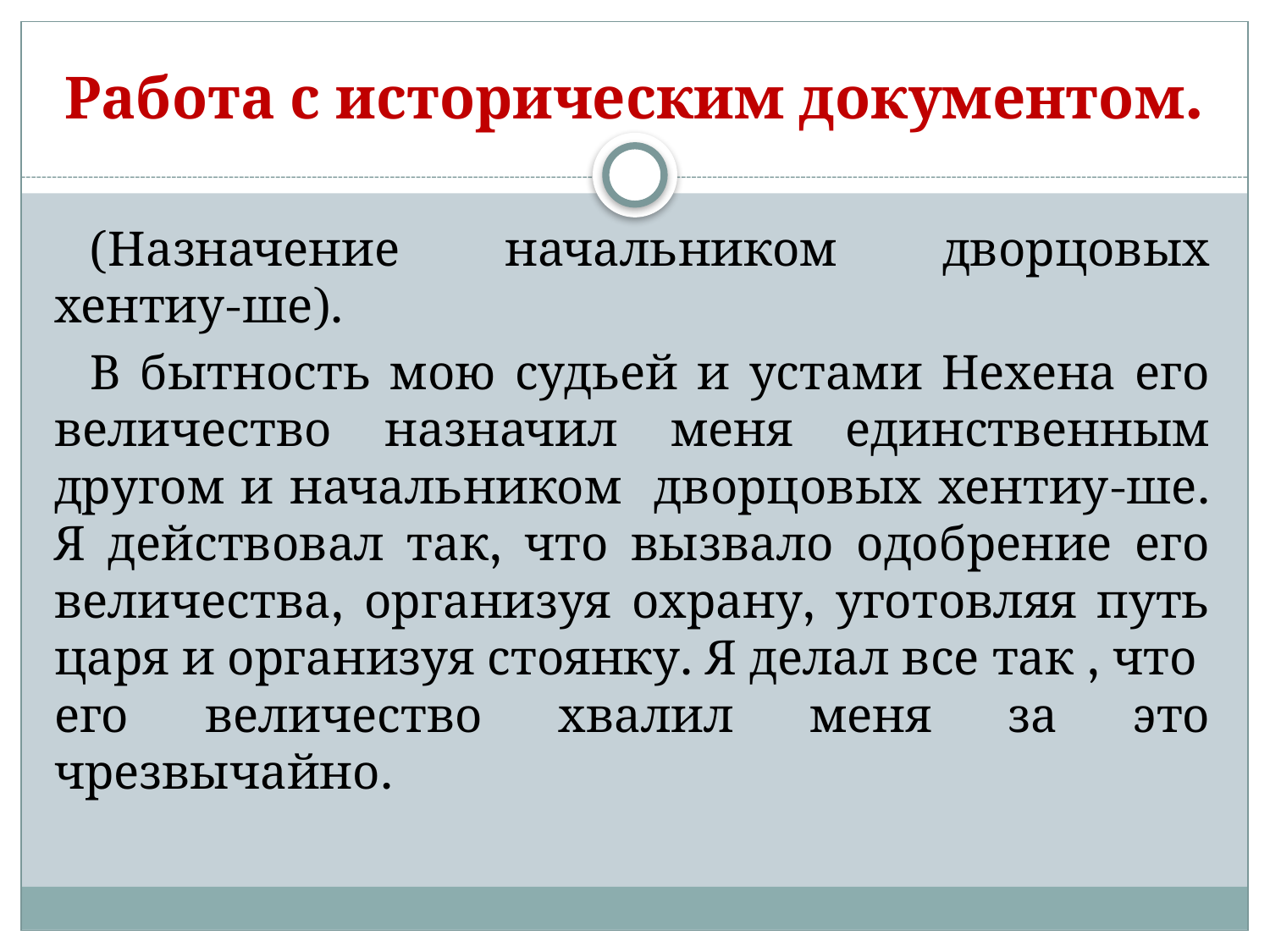

# Работа с историческим документом.
(Назначение начальником дворцовых хентиу-ше).
В бытность мою судьей и устами Нехена его величество назначил меня единственным другом и начальником  дворцовых хентиу-ше. Я действовал так, что вызвало одобрение его величества, организуя охрану, уготовляя путь царя и организуя стоянку. Я делал все так , что  его величество хвалил меня за это чрезвычайно.